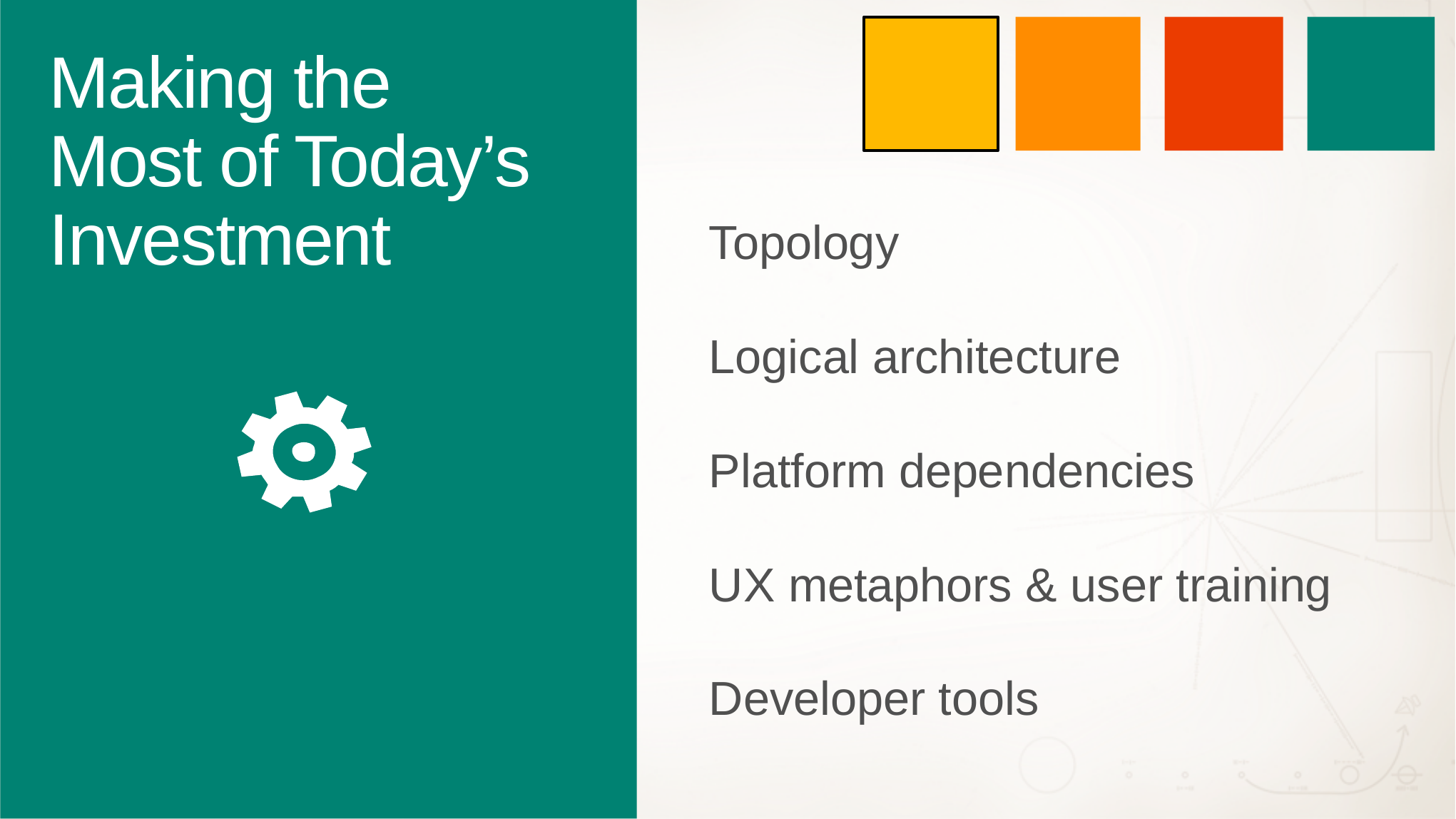

# Making the Most of Today’s Investment
Topology

Logical architecture

Platform dependencies

UX metaphors & user training

Developer tools